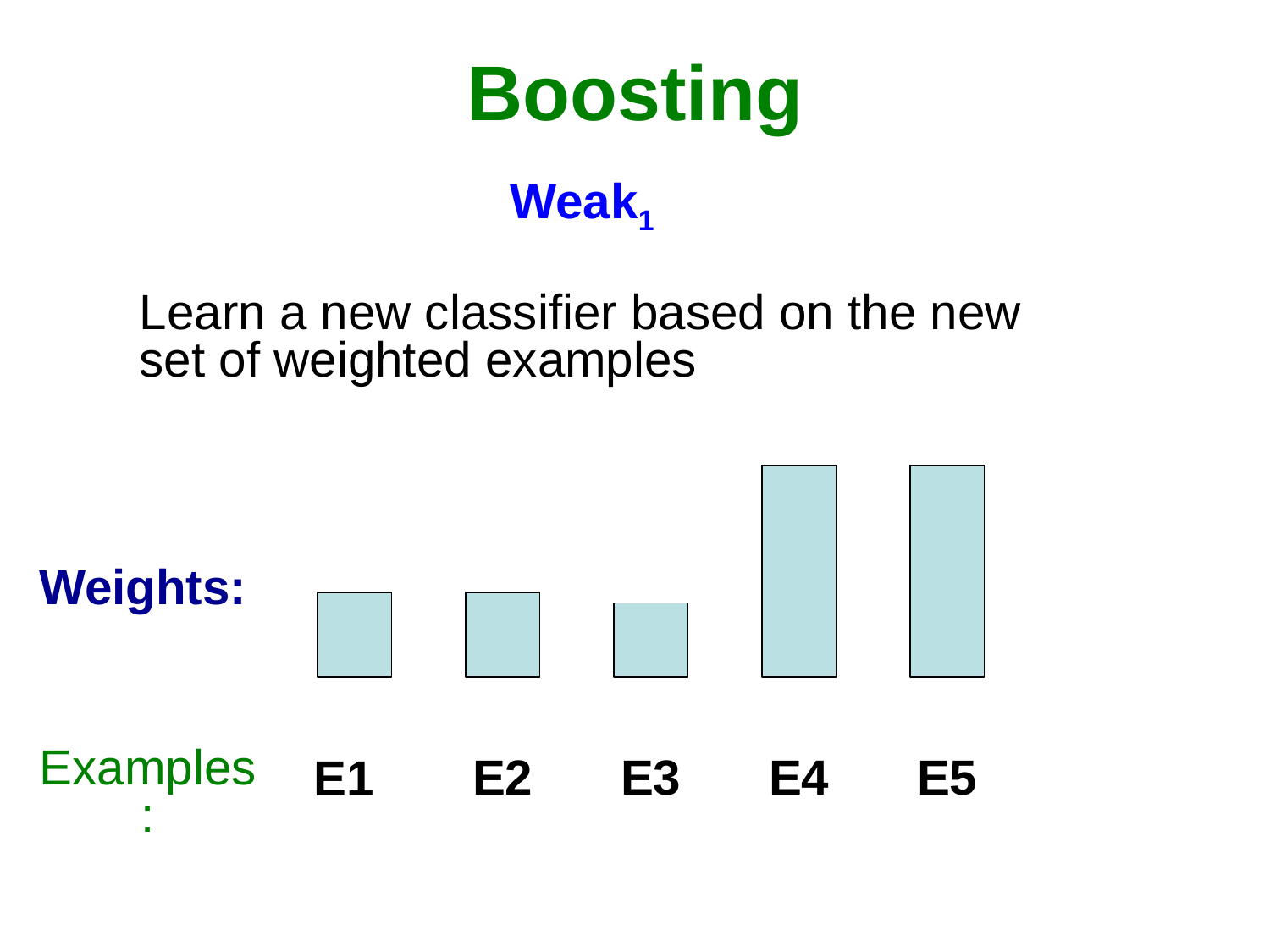

# Boosting
Weak1
Learn a new classifier based on the new set of weighted examples

Weights:

Examples:
E2
E3
E4
E5
E1